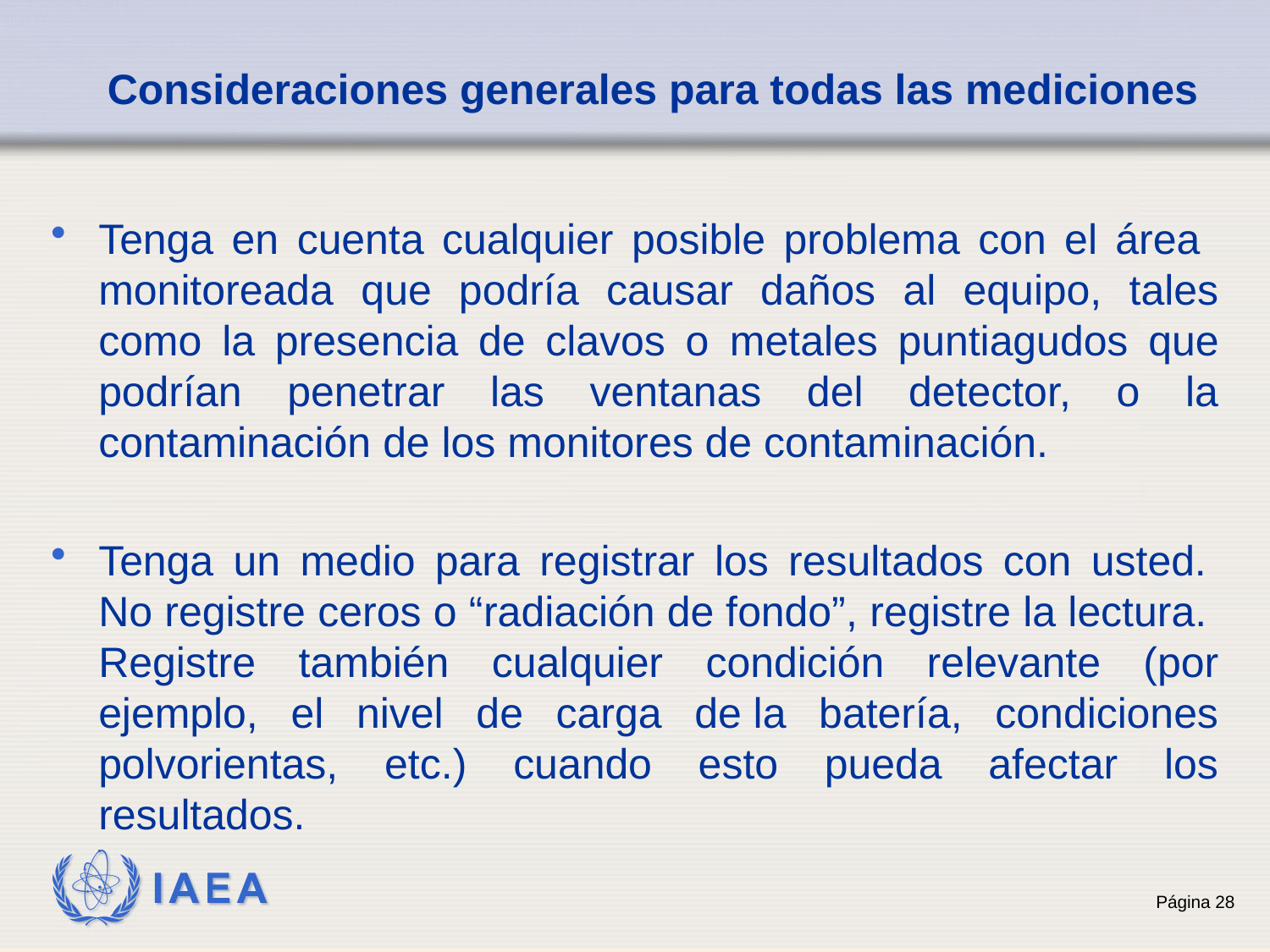

Consideraciones generales para todas las mediciones

Tenga en cuenta cualquier posible problema con el área  monitoreada que podría causar daños al equipo, tales como la presencia de clavos o metales puntiagudos que podrían penetrar las ventanas del detector, o la contaminación de los monitores de contaminación.

Tenga un medio para registrar los resultados con usted. 
No registre ceros o “radiación de fondo”, registre la lectura. 
Registre también cualquier condición relevante (por ejemplo, el nivel de carga de la batería, condiciones polvorientas, etc.) cuando esto pueda afectar los resultados.

28